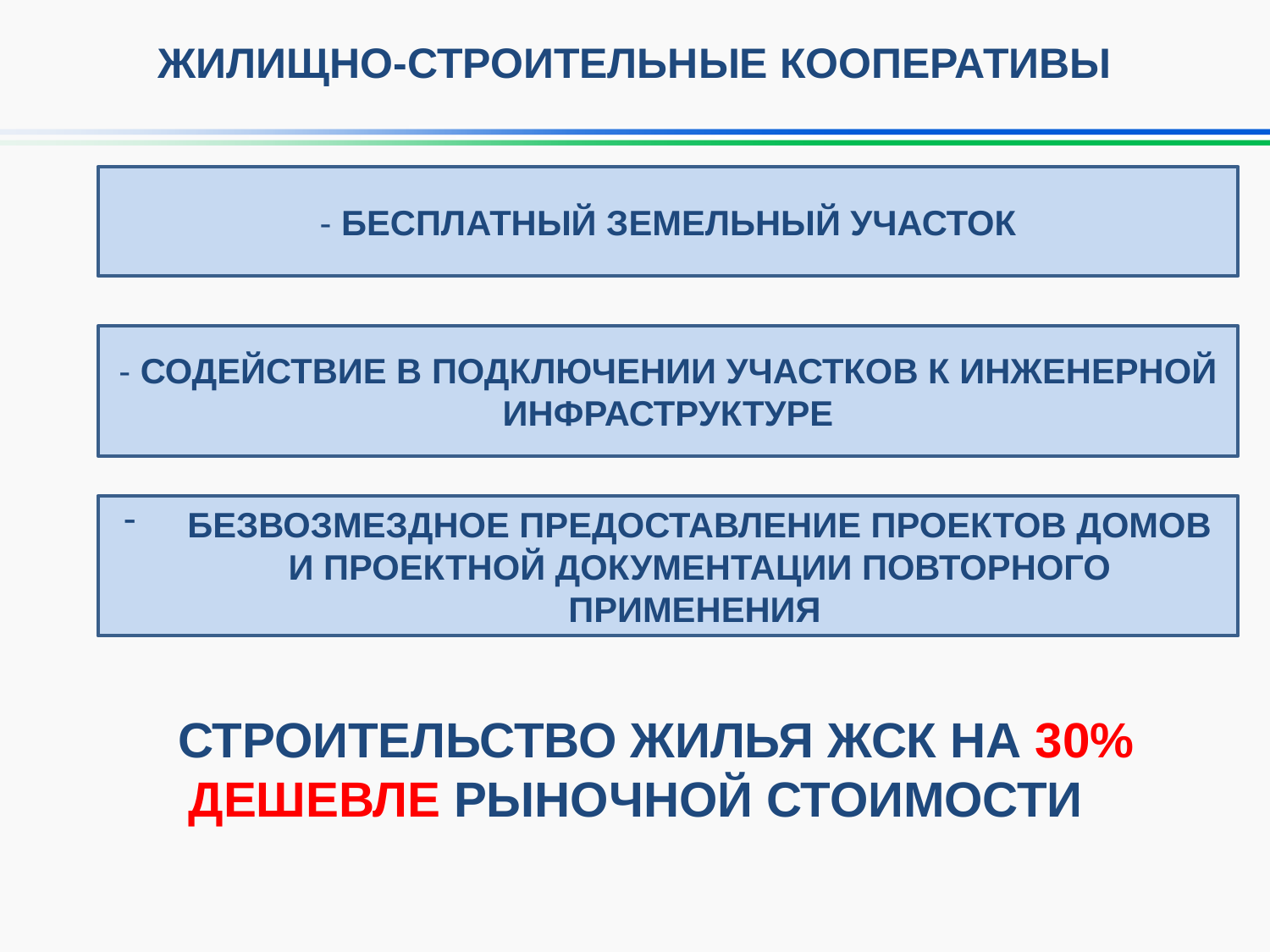

ЖИЛИЩНО-СТРОИТЕЛЬНЫЕ КООПЕРАТИВЫ
- БЕСПЛАТНЫЙ ЗЕМЕЛЬНЫЙ УЧАСТОК
- СОДЕЙСТВИЕ В ПОДКЛЮЧЕНИИ УЧАСТКОВ К ИНЖЕНЕРНОЙ ИНФРАСТРУКТУРЕ

   СТРОИТЕЛЬСТВО ЖИЛЬЯ ЖСК НА 30% ДЕШЕВЛЕ РЫНОЧНОЙ СТОИМОСТИ

БЕЗВОЗМЕЗДНОЕ ПРЕДОСТАВЛЕНИЕ ПРОЕКТОВ ДОМОВ И ПРО­ЕКТНОЙ ДОКУМЕНТАЦИИ ПОВТОРНОГО ПРИМЕНЕНИЯ